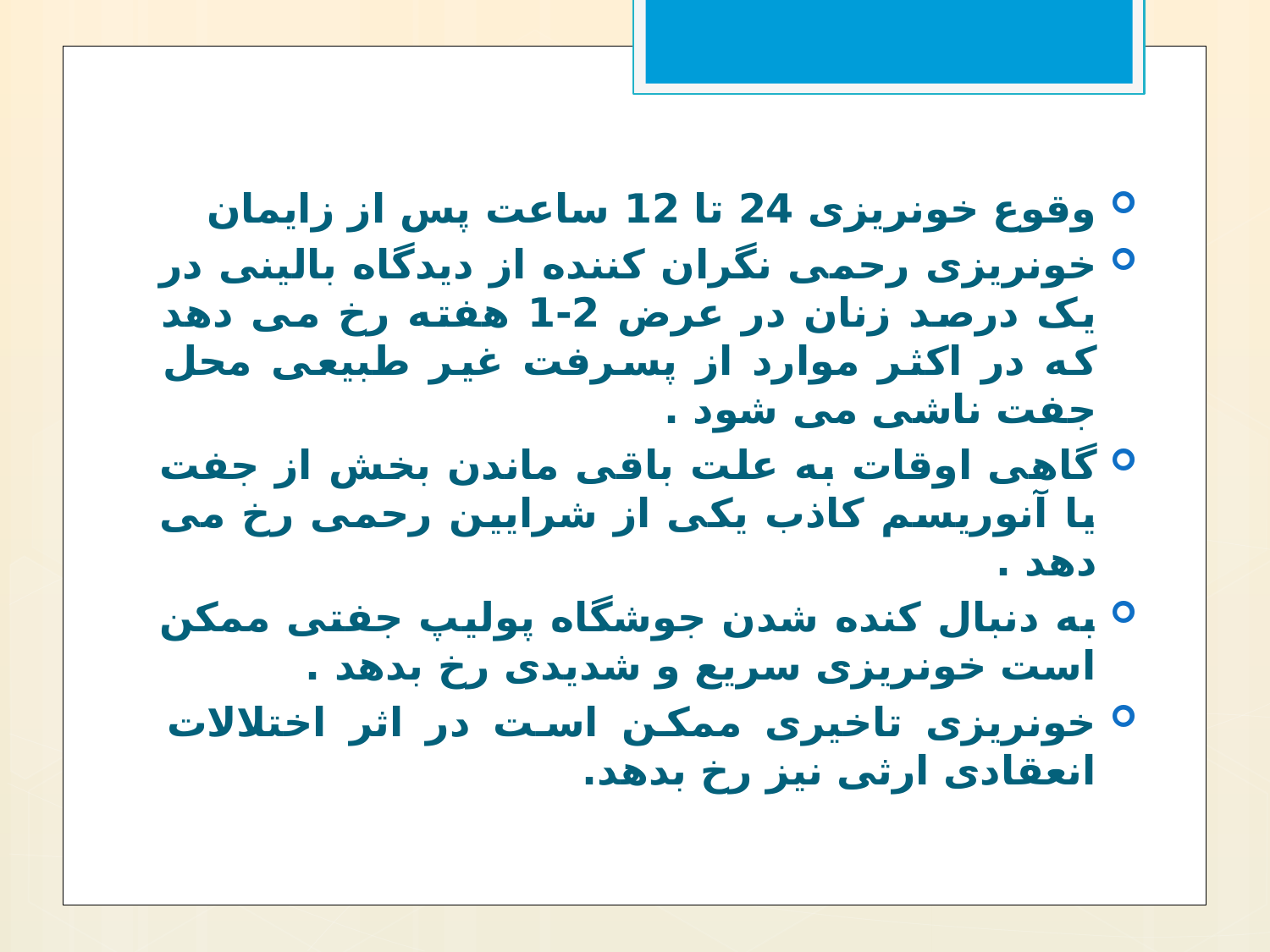

وقوع خونریزی 24 تا 12 ساعت پس از زایمان
خونریزی رحمی نگران کننده از دیدگاه بالینی در یک درصد زنان در عرض 2-1 هفته رخ می دهد که در اکثر موارد از پسرفت غیر طبیعی محل جفت ناشی می شود .
گاهی اوقات به علت باقی ماندن بخش از جفت یا آنوریسم کاذب یکی از شرایین رحمی رخ می دهد .
به دنبال کنده شدن جوشگاه پولیپ جفتی ممکن است خونریزی سریع و شدیدی رخ بدهد .
خونریزی تاخیری ممکن است در اثر اختلالات انعقادی ارثی نیز رخ بدهد.